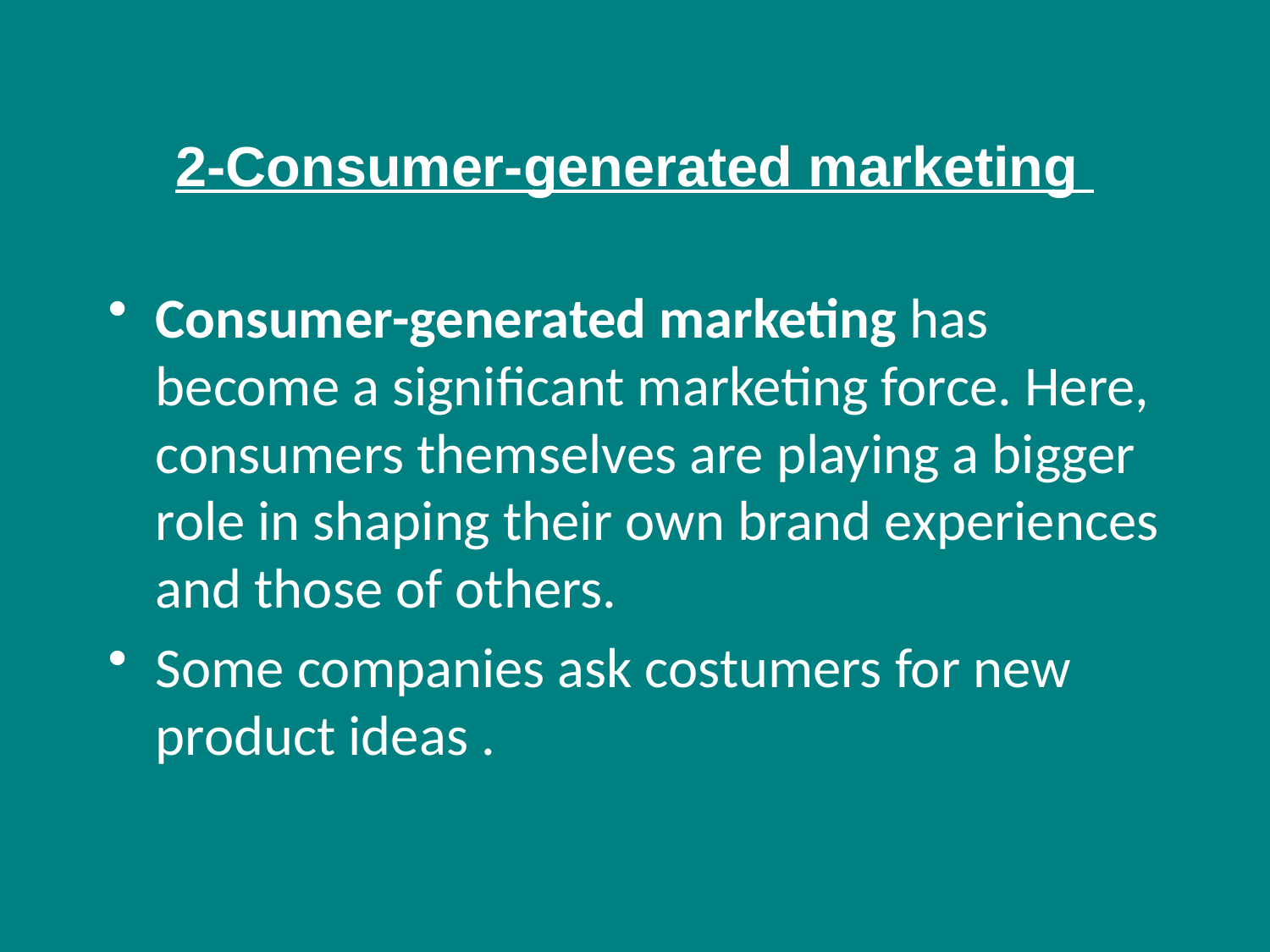

# 2-Consumer-generated marketing

Consumer-generated marketing has become a significant marketing force. Here, consumers themselves are playing a bigger role in shaping their own brand experiences and those of others.
Some companies ask costumers for new product ideas .